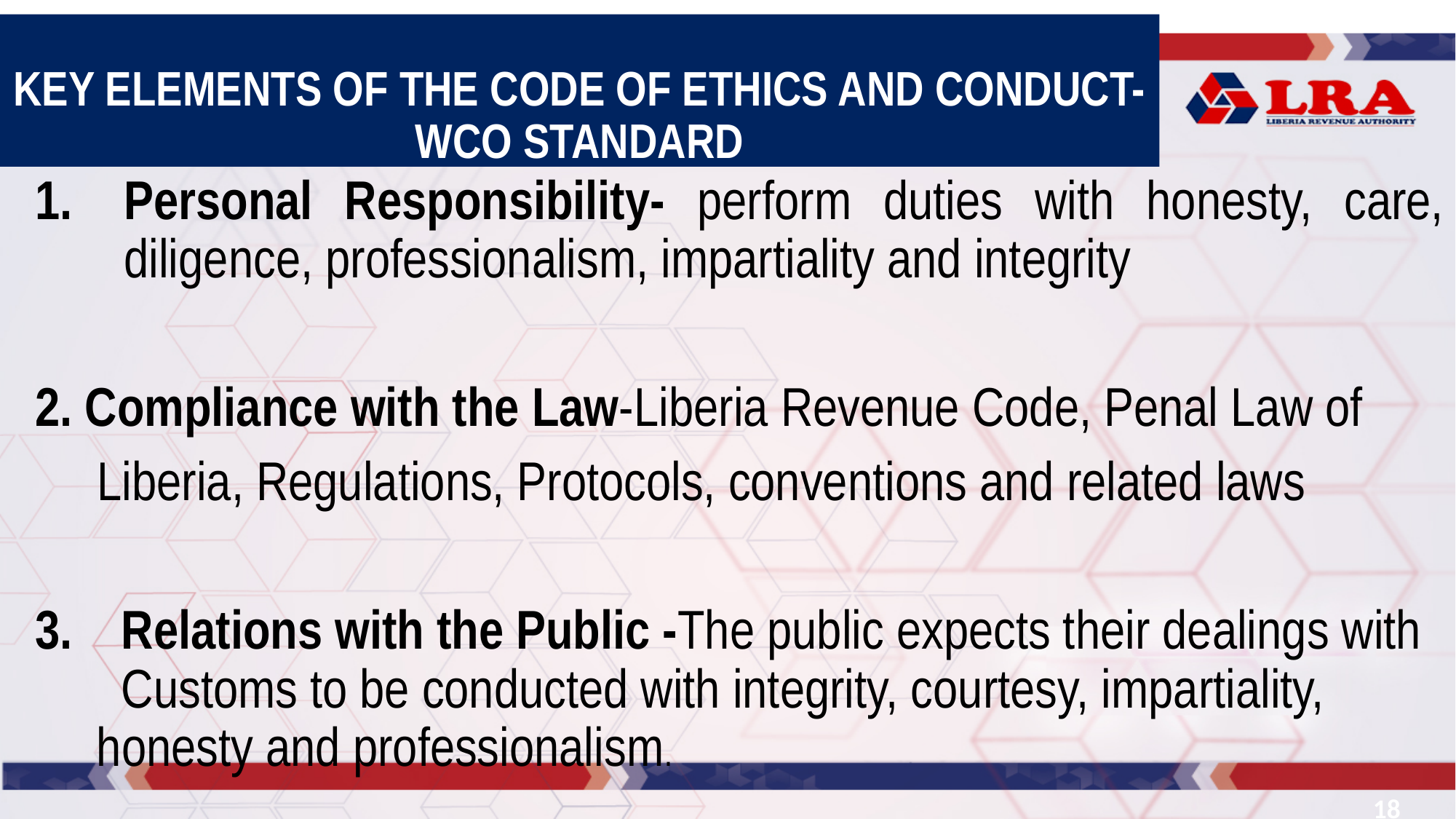

KEY ELEMENTS OF THE CODE OF ETHICS AND CONDUCT-WCO STANDARD
# Slide Title
Personal Responsibility- perform duties with honesty, care, diligence, professionalism, impartiality and integrity

2. Compliance with the Law-Liberia Revenue Code, Penal Law of
     Liberia, Regulations, Protocols, conventions and related laws

  Relations with the Public -The public expects their dealings with    Customs to be conducted with integrity, courtesy, impartiality, honesty and professionalism.
18